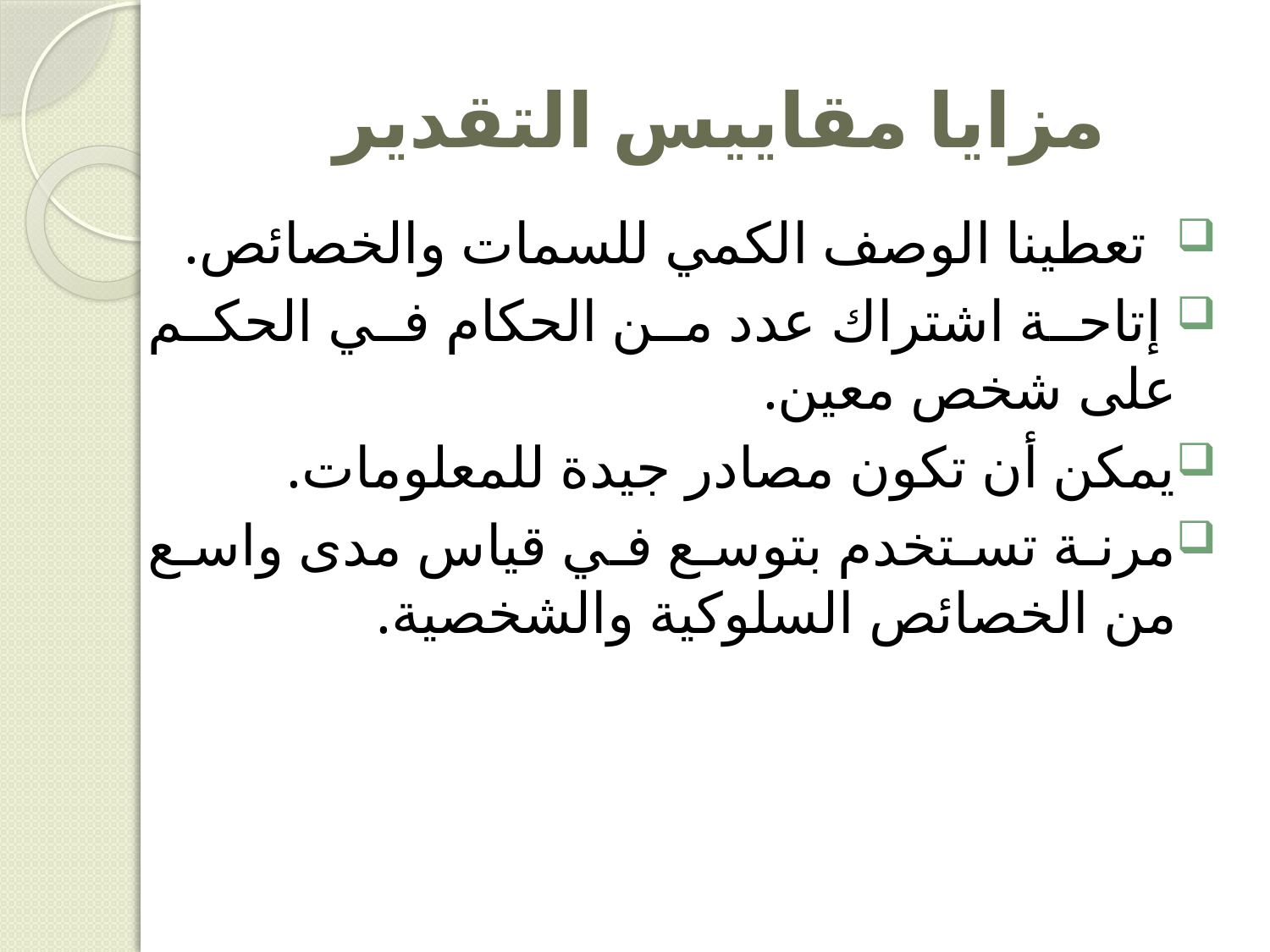

# مزايا مقاييس التقدير
  تعطينا الوصف الكمي للسمات والخصائص.
 إتاحة اشتراك عدد من الحكام في الحكم على شخص معين.
يمكن أن تكون مصادر جيدة للمعلومات.
مرنة تستخدم بتوسع في قياس مدى واسع من الخصائص السلوكية والشخصية.